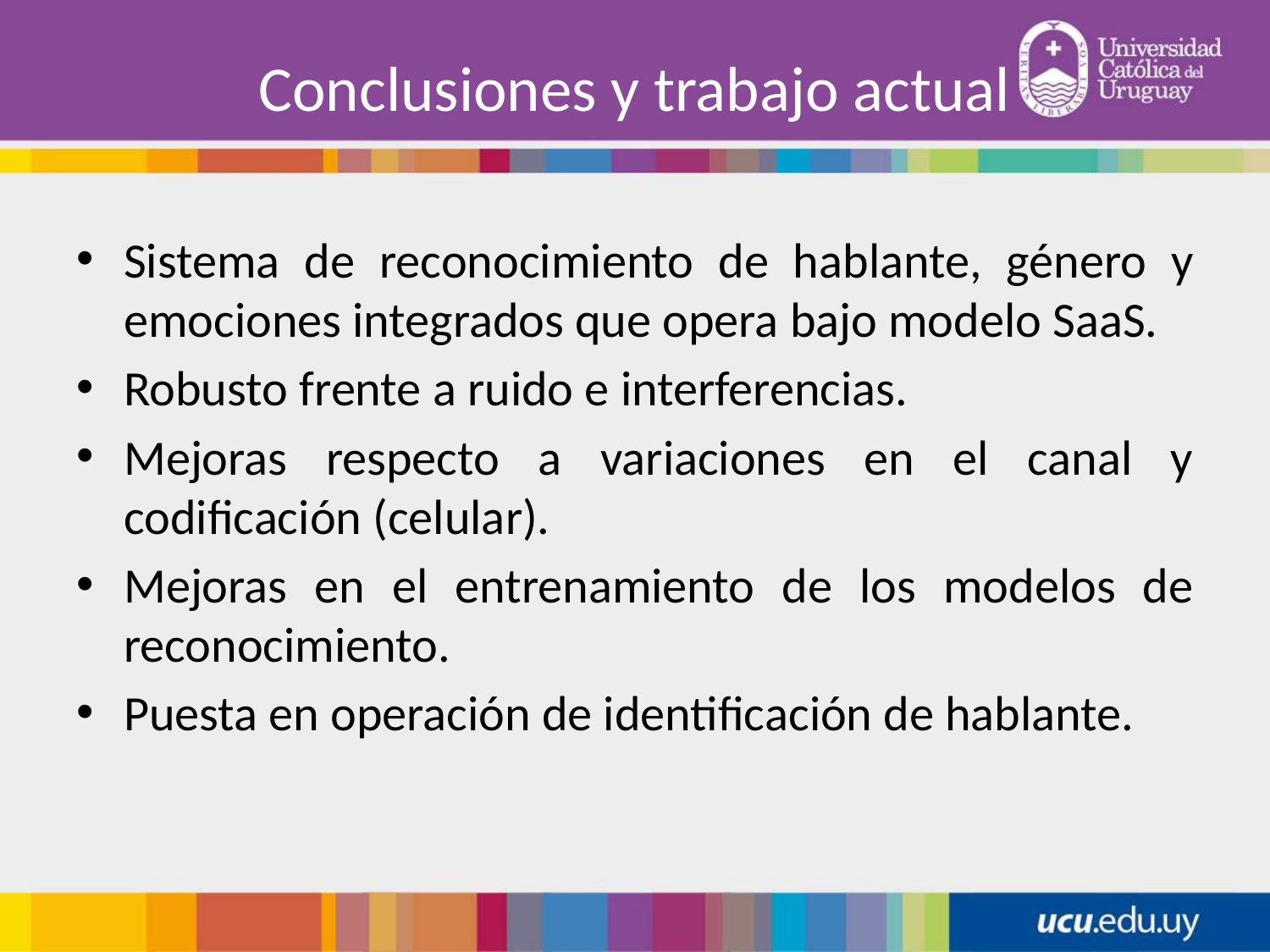

# Conclusiones y trabajo actual
Sistema de reconocimiento de hablante, género y emociones integrados que opera bajo modelo SaaS.
Robusto frente a ruido e interferencias.
Mejoras respecto a variaciones en el canal y codificación (celular).
Mejoras en el entrenamiento de los modelos de reconocimiento.
Puesta en operación de identificación de hablante.